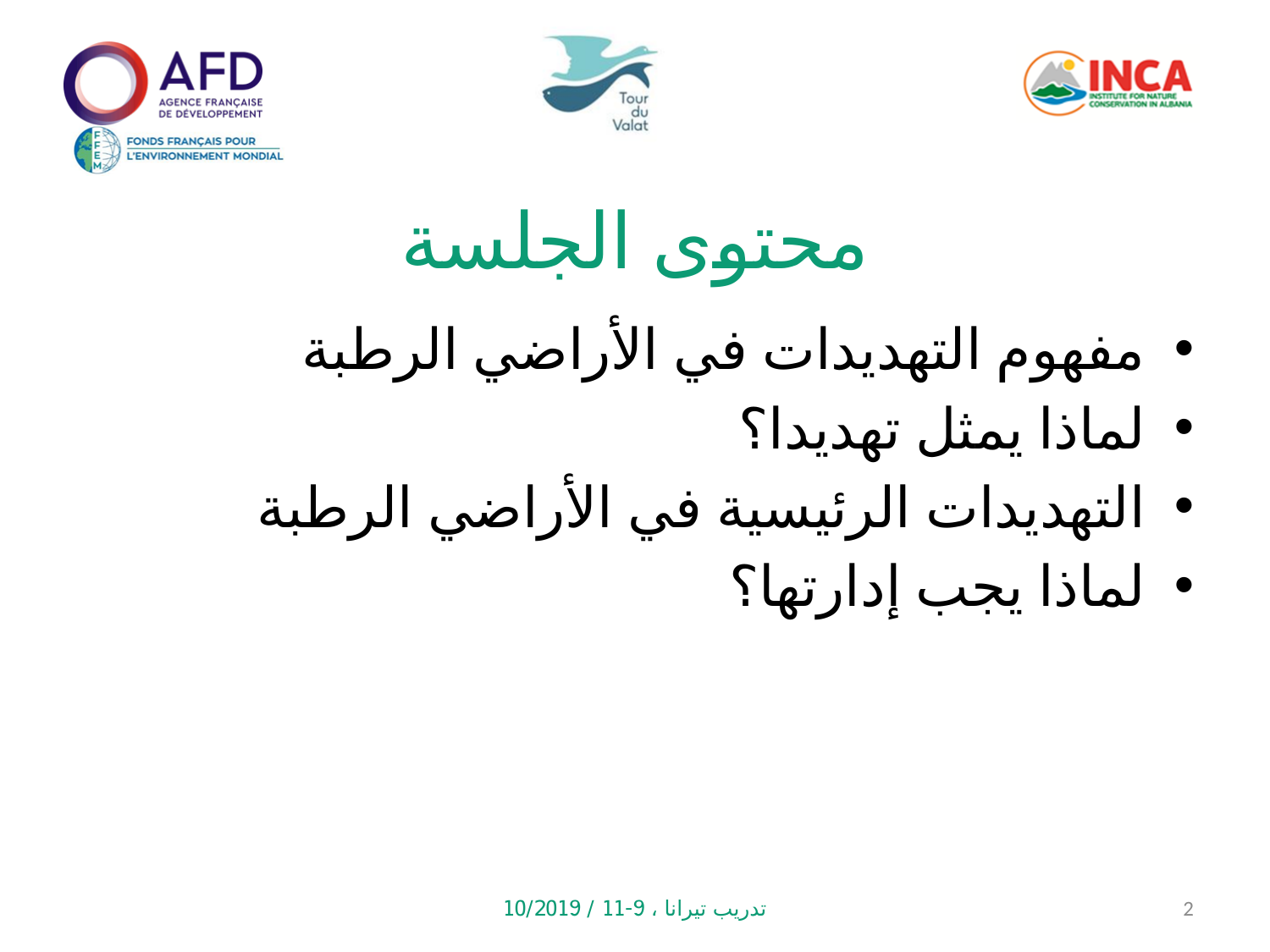

# محتوى الجلسة
مفهوم التهديدات في الأراضي الرطبة
لماذا يمثل تهديدا؟
التهديدات الرئيسية في الأراضي الرطبة
لماذا يجب إدارتها؟
تدريب تيرانا ، 9-11 / 10/2019
2